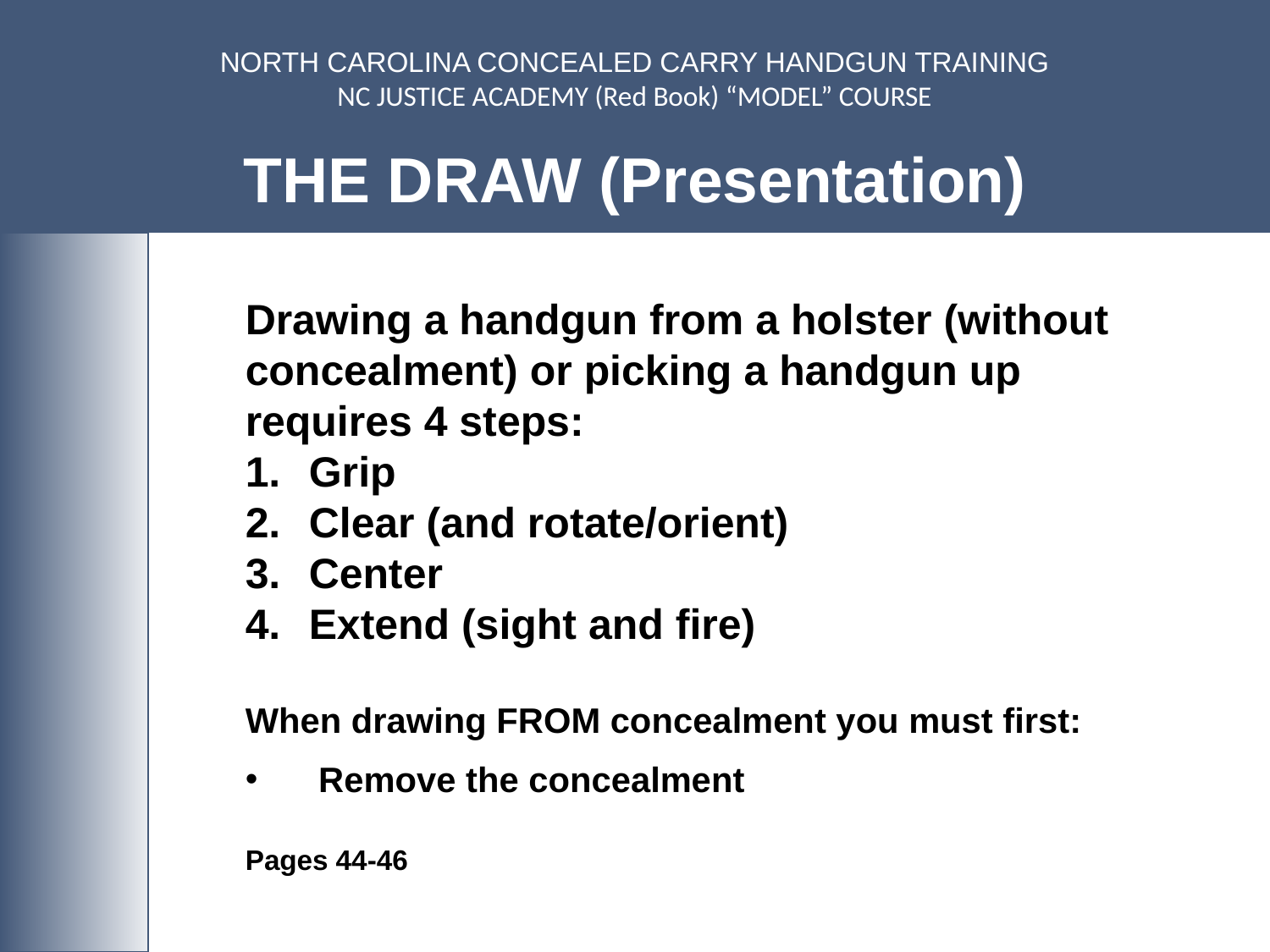

# NORTH CAROLINA CONCEALED CARRY HANDGUN TRAINING NC JUSTICE ACADEMY (Red Book) “MODEL” COURSE THE DRAW (Presentation)

Drawing a handgun from a holster (without concealment) or picking a handgun up requires 4 steps:
Grip
Clear (and rotate/orient)
Center
Extend (sight and fire)

When drawing FROM concealment you must first:

 Remove the concealment

Pages 44-46